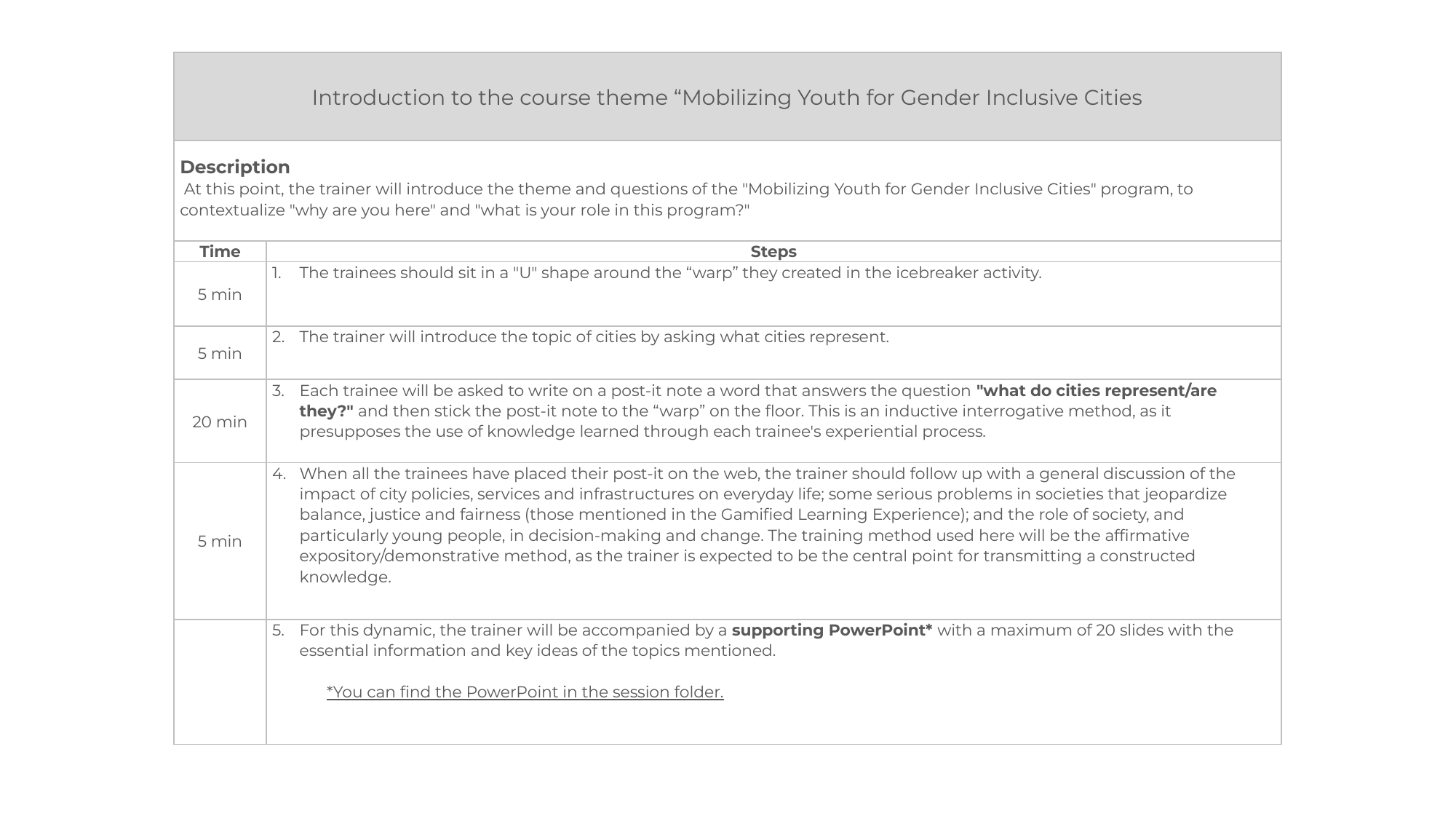

| Introduction to the course theme “Mobilizing Youth for Gender Inclusive Cities |  |
| --- | --- |
| Description At this point, the trainer will introduce the theme and questions of the "Mobilizing Youth for Gender Inclusive Cities" program, to contextualize "why are you here" and "what is your role in this program?" |  |
| Time | Steps |
| 5 min | The trainees should sit in a "U" shape around the “warp” they created in the icebreaker activity. |
| 5 min | The trainer will introduce the topic of cities by asking what cities represent. |
| 20 min | Each trainee will be asked to write on a post-it note a word that answers the question "what do cities represent/are they?" and then stick the post-it note to the “warp” on the floor. This is an inductive interrogative method, as it presupposes the use of knowledge learned through each trainee's experiential process. |
| 5 min | When all the trainees have placed their post-it on the web, the trainer should follow up with a general discussion of the impact of city policies, services and infrastructures on everyday life; some serious problems in societies that jeopardize balance, justice and fairness (those mentioned in the Gamified Learning Experience); and the role of society, and particularly young people, in decision-making and change. The training method used here will be the affirmative expository/demonstrative method, as the trainer is expected to be the central point for transmitting a constructed knowledge. |
|  | For this dynamic, the trainer will be accompanied by a supporting PowerPoint\* with a maximum of 20 slides with the essential information and key ideas of the topics mentioned.   \*You can find the PowerPoint in the session folder. |